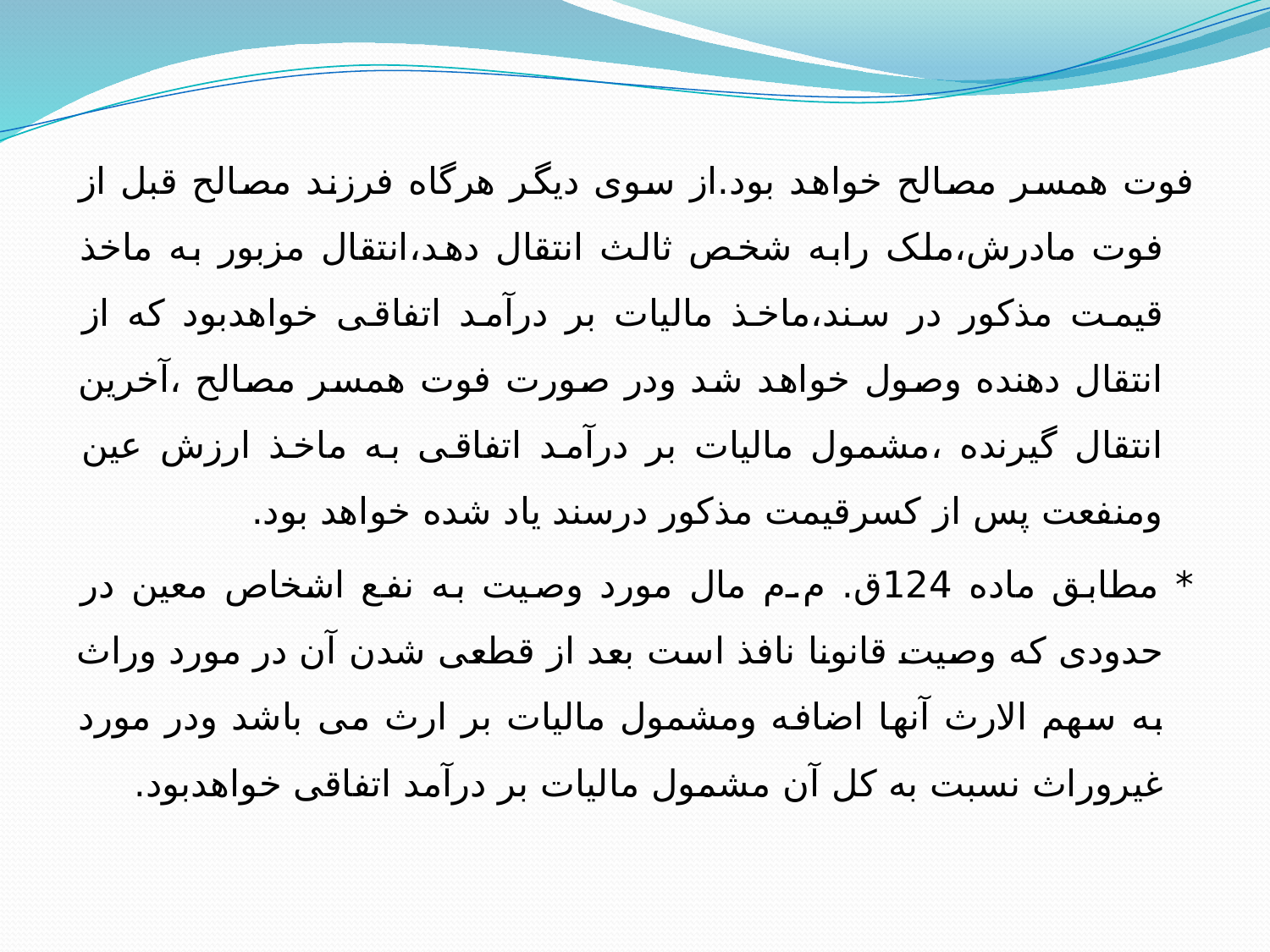

فوت همسر مصالح خواهد بود.از سوی دیگر هرگاه فرزند مصالح قبل از فوت مادرش،ملک رابه شخص ثالث انتقال دهد،انتقال مزبور به ماخذ قیمت مذکور در سند،ماخذ مالیات بر درآمد اتفاقی خواهدبود که از انتقال دهنده وصول خواهد شد ودر صورت فوت همسر مصالح ،آخرین انتقال گیرنده ،مشمول مالیات بر درآمد اتفاقی به ماخذ ارزش عین ومنفعت پس از کسرقیمت مذکور درسند یاد شده خواهد بود.
* مطابق ماده 124ق. م.م مال مورد وصیت به نفع اشخاص معین در حدودی که وصیت قانونا نافذ است بعد از قطعی شدن آن در مورد وراث به سهم الارث آنها اضافه ومشمول مالیات بر ارث می باشد ودر مورد غیروراث نسبت به کل آن مشمول مالیات بر درآمد اتفاقی خواهدبود.